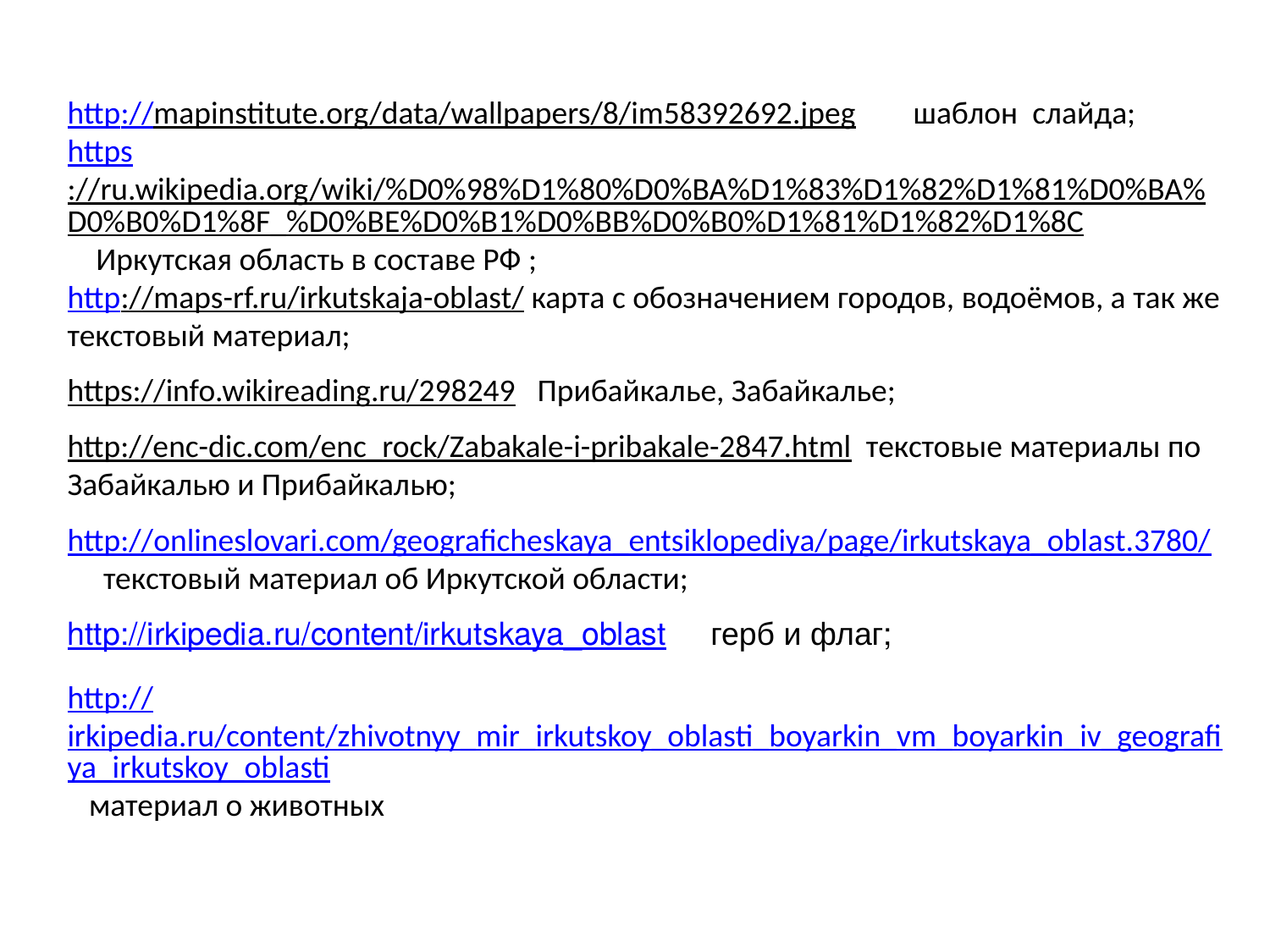

http://mapinstitute.org/data/wallpapers/8/im58392692.jpeg        шаблон  слайда;
https://ru.wikipedia.org/wiki/%D0%98%D1%80%D0%BA%D1%83%D1%82%D1%81%D0%BA%D0%B0%D1%8F_%D0%BE%D0%B1%D0%BB%D0%B0%D1%81%D1%82%D1%8C    Иркутская область в составе РФ ;
http://maps-rf.ru/irkutskaja-oblast/ карта с обозначением городов, водоёмов, а так же текстовый материал;
https://info.wikireading.ru/298249   Прибайкалье, Забайкалье;
http://enc-dic.com/enc_rock/Zabakale-i-pribakale-2847.html  текстовые материалы по Забайкалью и Прибайкалью;
http://onlineslovari.com/geograficheskaya_entsiklopediya/page/irkutskaya_oblast.3780/       текстовый материал об Иркутской области;
http://irkipedia.ru/content/irkutskaya_oblast     герб и флаг;
http://irkipedia.ru/content/zhivotnyy_mir_irkutskoy_oblasti_boyarkin_vm_boyarkin_iv_geografiya_irkutskoy_oblasti   материал о животных